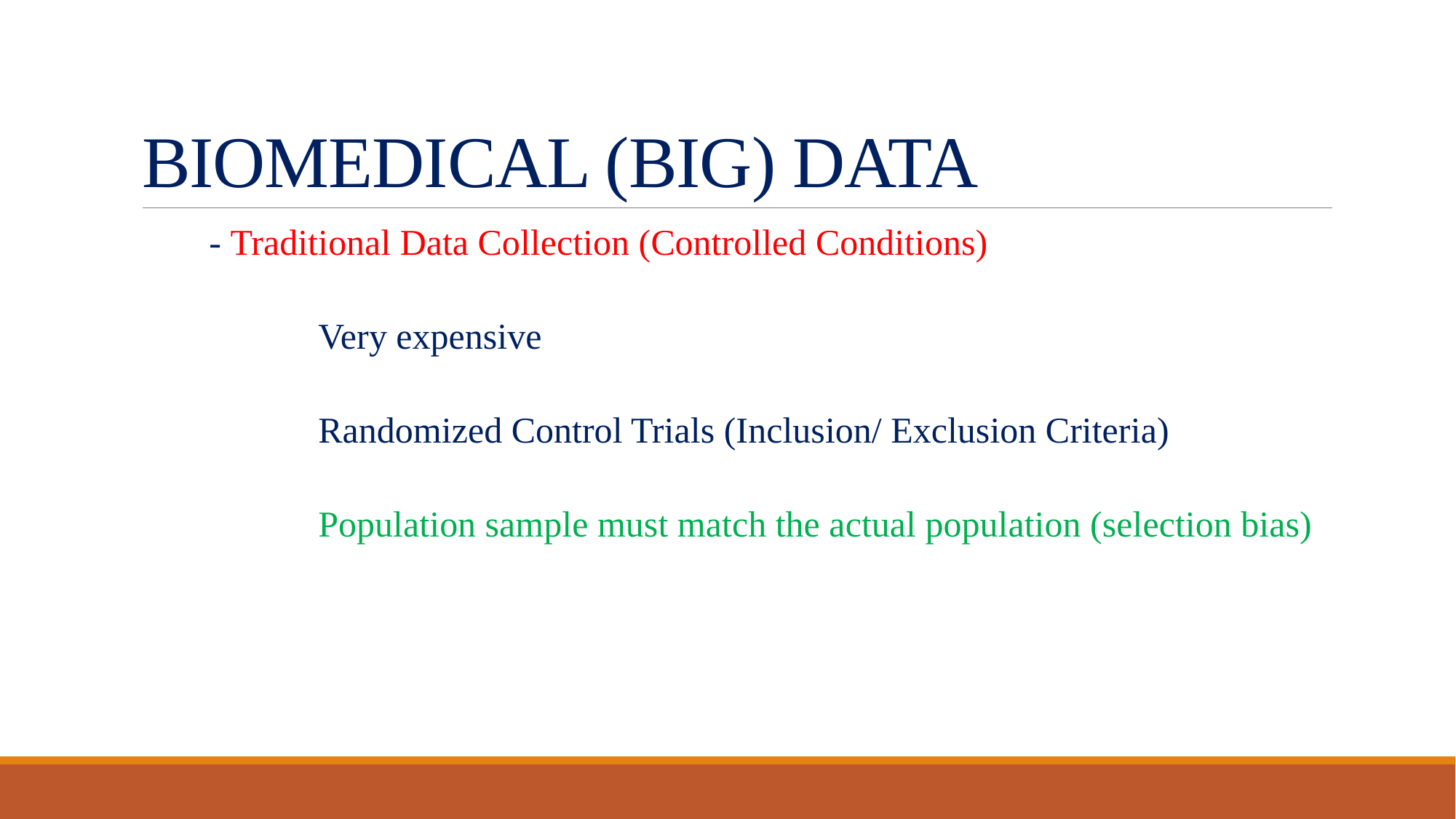

# BIOMEDICAL (BIG) DATA
	- Traditional Data Collection (Controlled Conditions)
		Very expensive
		Randomized Control Trials (Inclusion/ Exclusion Criteria)
		Population sample must match the actual population (selection bias)